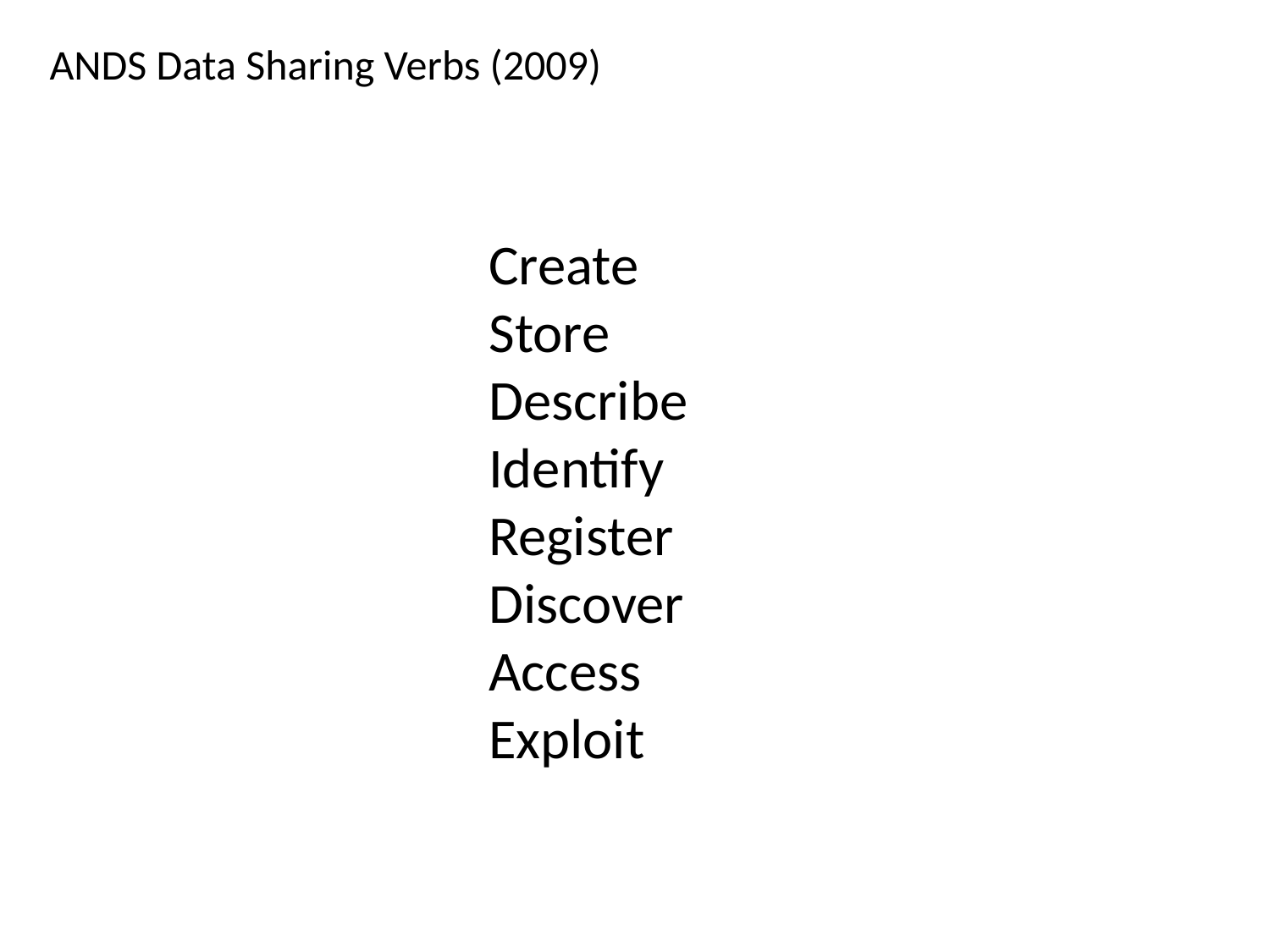

ANDS Data Sharing Verbs (2009)
Create
Store
Describe
Identify
Register
Discover
Access
Exploit